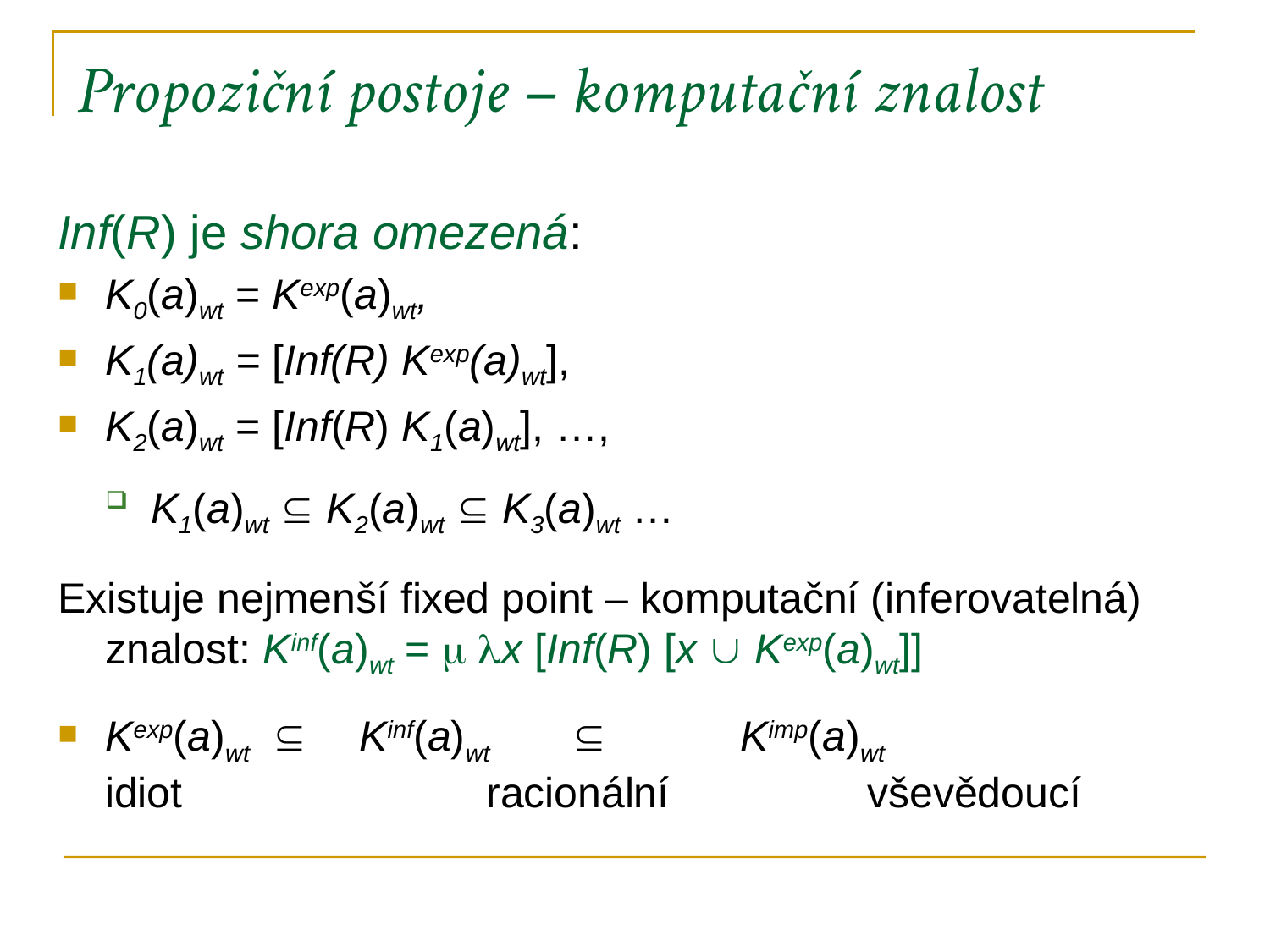

# Propoziční postoje – komputační znalost
Inf(R) je shora omezená:
K0(a)wt = Kexp(a)wt,
K1(a)wt = [Inf(R) Kexp(a)wt],
K2(a)wt = [Inf(R) K1(a)wt], …,
K1(a)wt ⊆ K2(a)wt ⊆ K3(a)wt …
Existuje nejmenší fixed point – komputační (inferovatelná) znalost: Kinf(a)wt = μ λx [Inf(R) [x ∪ Kexp(a)wt]]
Kexp(a)wt  ⊆  	Kinf(a)wt       ⊆ 	Kimp(a)wt
	idiot			racionální		vševědoucí